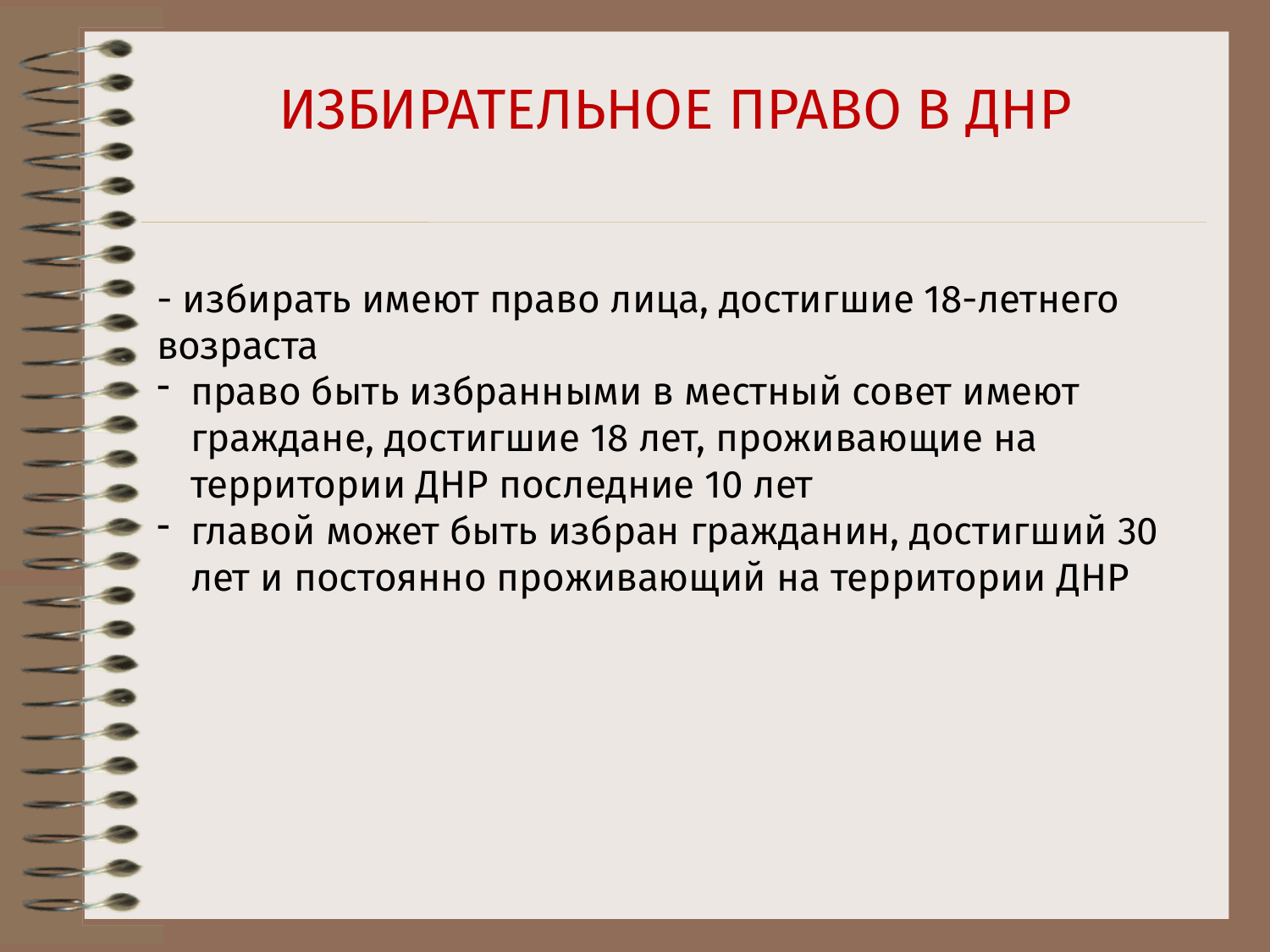

ИЗБИРАТЕЛЬНОЕ ПРАВО В ДНР
- избирать имеют право лица, достигшие 18-летнего возраста
право быть избранными в местный совет имеют граждане, достигшие 18 лет, проживающие на территории ДНР последние 10 лет
главой может быть избран гражданин, достигший 30 лет и постоянно проживающий на территории ДНР